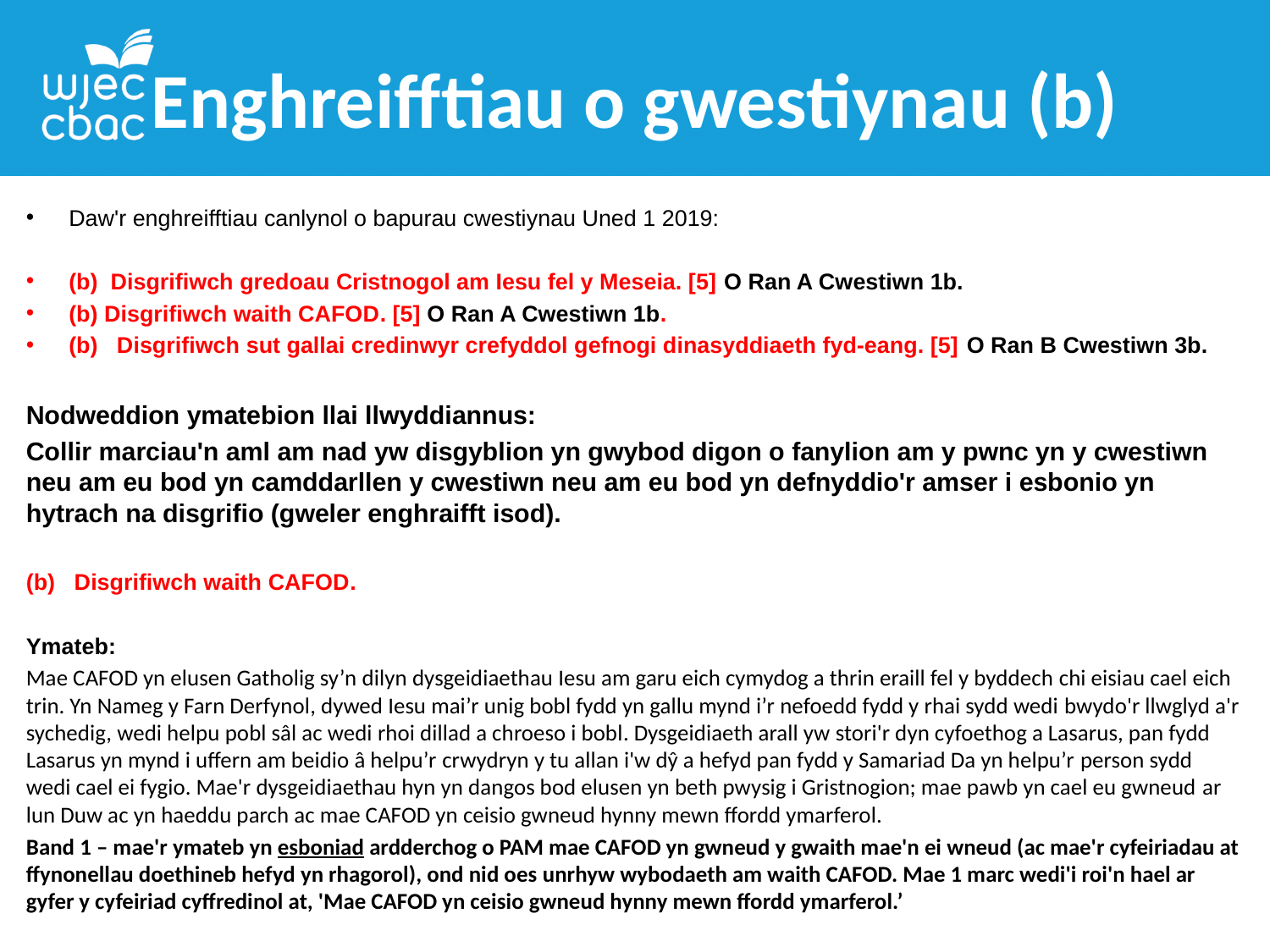

# Enghreifftiau o gwestiynau (b)
Daw'r enghreifftiau canlynol o bapurau cwestiynau Uned 1 2019:

(b)  Disgrifiwch gredoau Cristnogol am Iesu fel y Meseia. [5] O Ran A Cwestiwn 1b.
(b) Disgrifiwch waith CAFOD. [5] O Ran A Cwestiwn 1b.
(b)   Disgrifiwch sut gallai credinwyr crefyddol gefnogi dinasyddiaeth fyd-eang. [5] O Ran B Cwestiwn 3b.

Nodweddion ymatebion llai llwyddiannus:
Collir marciau'n aml am nad yw disgyblion yn gwybod digon o fanylion am y pwnc yn y cwestiwn neu am eu bod yn camddarllen y cwestiwn neu am eu bod yn defnyddio'r amser i esbonio yn hytrach na disgrifio (gweler enghraifft isod).

(b)   Disgrifiwch waith CAFOD.

Ymateb:
Mae CAFOD yn elusen Gatholig sy’n dilyn dysgeidiaethau Iesu am garu eich cymydog a thrin eraill fel y byddech chi eisiau cael eich trin. Yn Nameg y Farn Derfynol, dywed Iesu mai’r unig bobl fydd yn gallu mynd i’r nefoedd fydd y rhai sydd wedi bwydo'r llwglyd a'r sychedig, wedi helpu pobl sâl ac wedi rhoi dillad a chroeso i bobl. Dysgeidiaeth arall yw stori'r dyn cyfoethog a Lasarus, pan fydd Lasarus yn mynd i uffern am beidio â helpu’r crwydryn y tu allan i'w dŷ a hefyd pan fydd y Samariad Da yn helpu’r person sydd wedi cael ei fygio. Mae'r dysgeidiaethau hyn yn dangos bod elusen yn beth pwysig i Gristnogion; mae pawb yn cael eu gwneud ar lun Duw ac yn haeddu parch ac mae CAFOD yn ceisio gwneud hynny mewn ffordd ymarferol.
Band 1 – mae'r ymateb yn esboniad ardderchog o PAM mae CAFOD yn gwneud y gwaith mae'n ei wneud (ac mae'r cyfeiriadau at ffynonellau doethineb hefyd yn rhagorol), ond nid oes unrhyw wybodaeth am waith CAFOD. Mae 1 marc wedi'i roi'n hael ar gyfer y cyfeiriad cyffredinol at, 'Mae CAFOD yn ceisio gwneud hynny mewn ffordd ymarferol.’